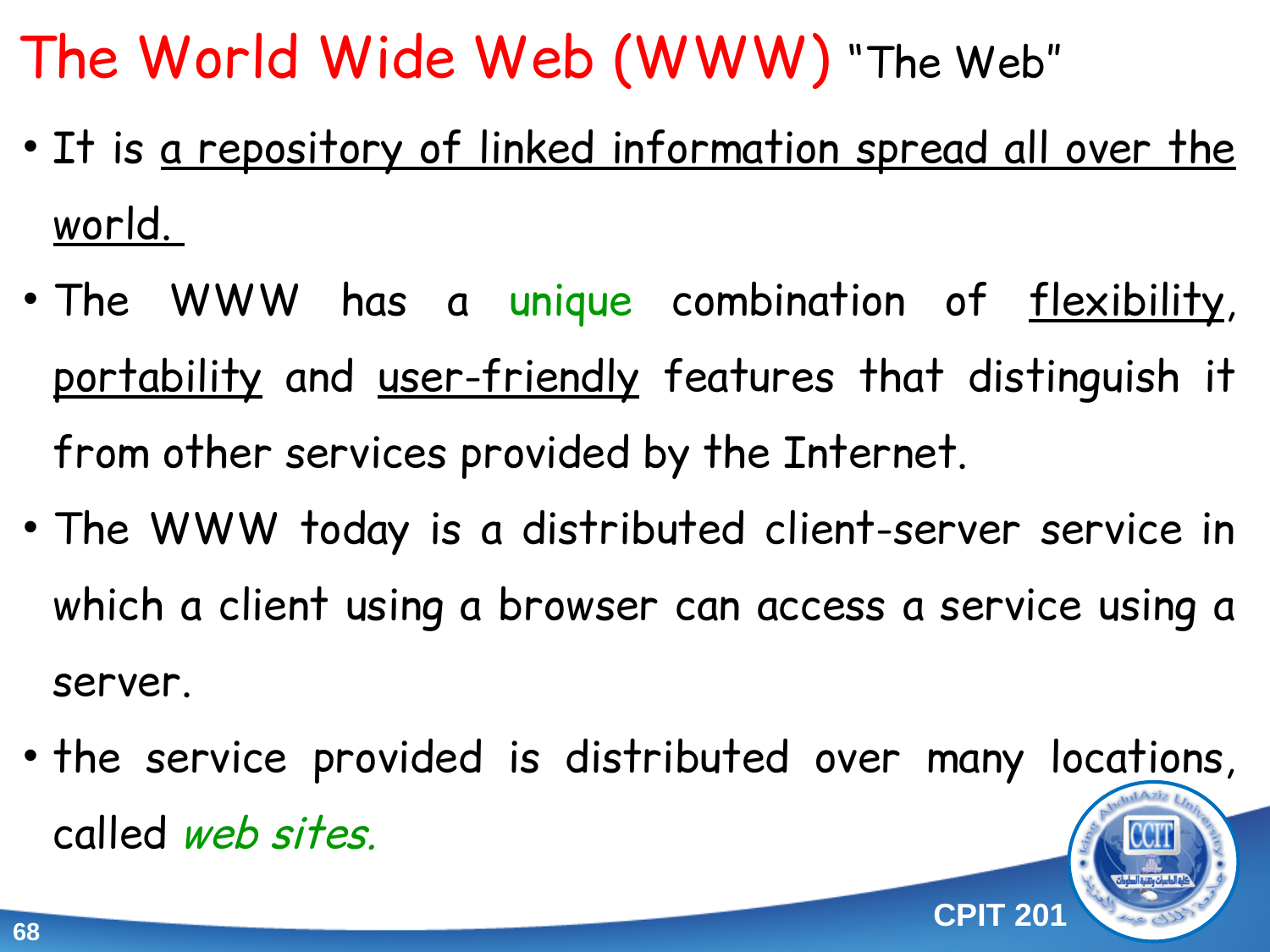

The World Wide Web (WWW) “The Web”
It is a repository of linked information spread all over the world.
The WWW has a unique combination of flexibility, portability and user-friendly features that distinguish it from other services provided by the Internet.
The WWW today is a distributed client-server service in which a client using a browser can access a service using a server.
the service provided is distributed over many locations, called web sites.

68